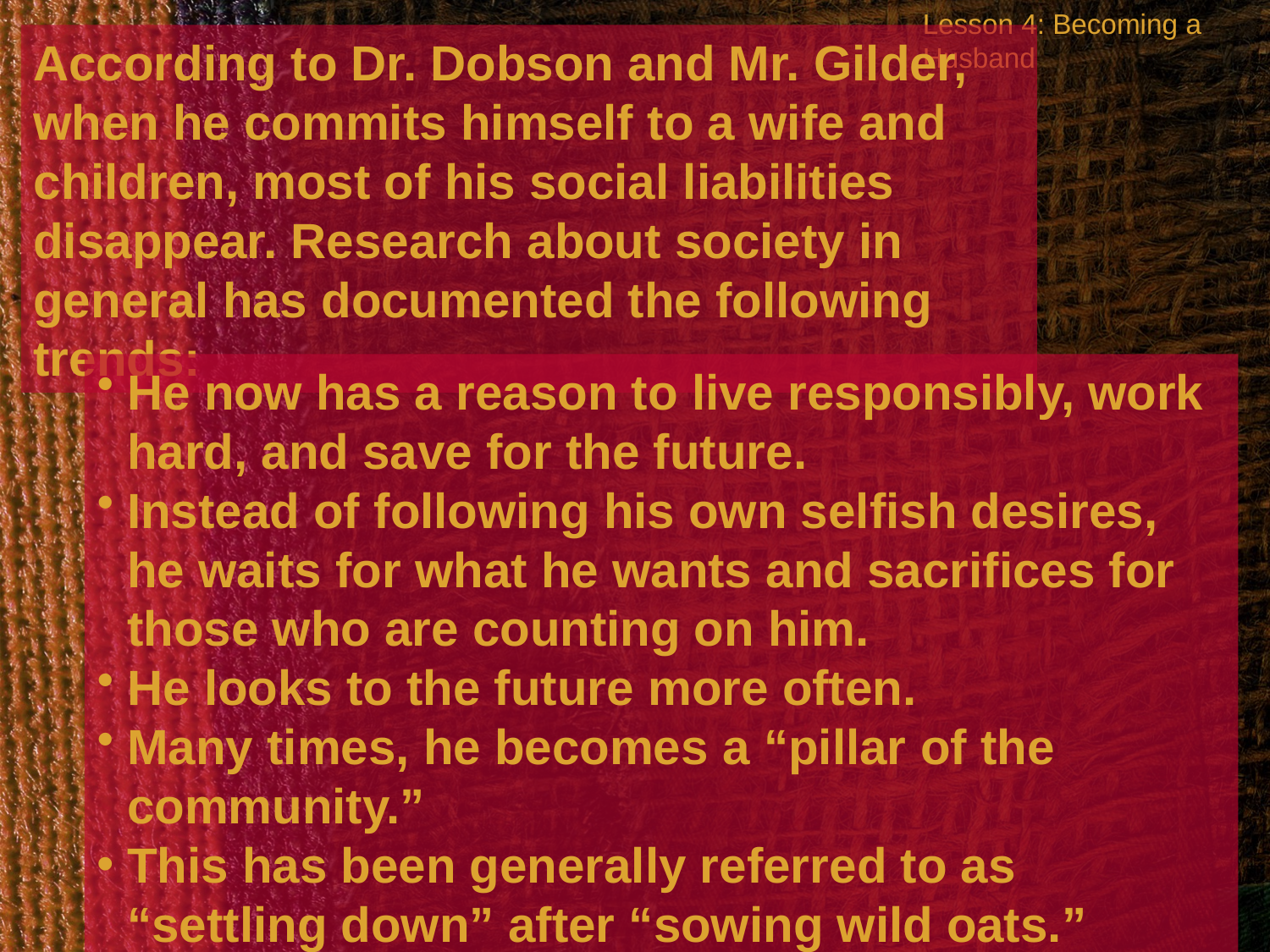

Lesson 4: Becoming a Husband
According to Dr. Dobson and Mr. Gilder, when he commits himself to a wife and children, most of his social liabilities disappear. Research about society in general has documented the following trends:
He now has a reason to live responsibly, work hard, and save for the future.
Instead of following his own selfish desires, he waits for what he wants and sacrifices for those who are counting on him.
He looks to the future more often.
Many times, he becomes a “pillar of the community.”
This has been generally referred to as “settling down” after “sowing wild oats.”